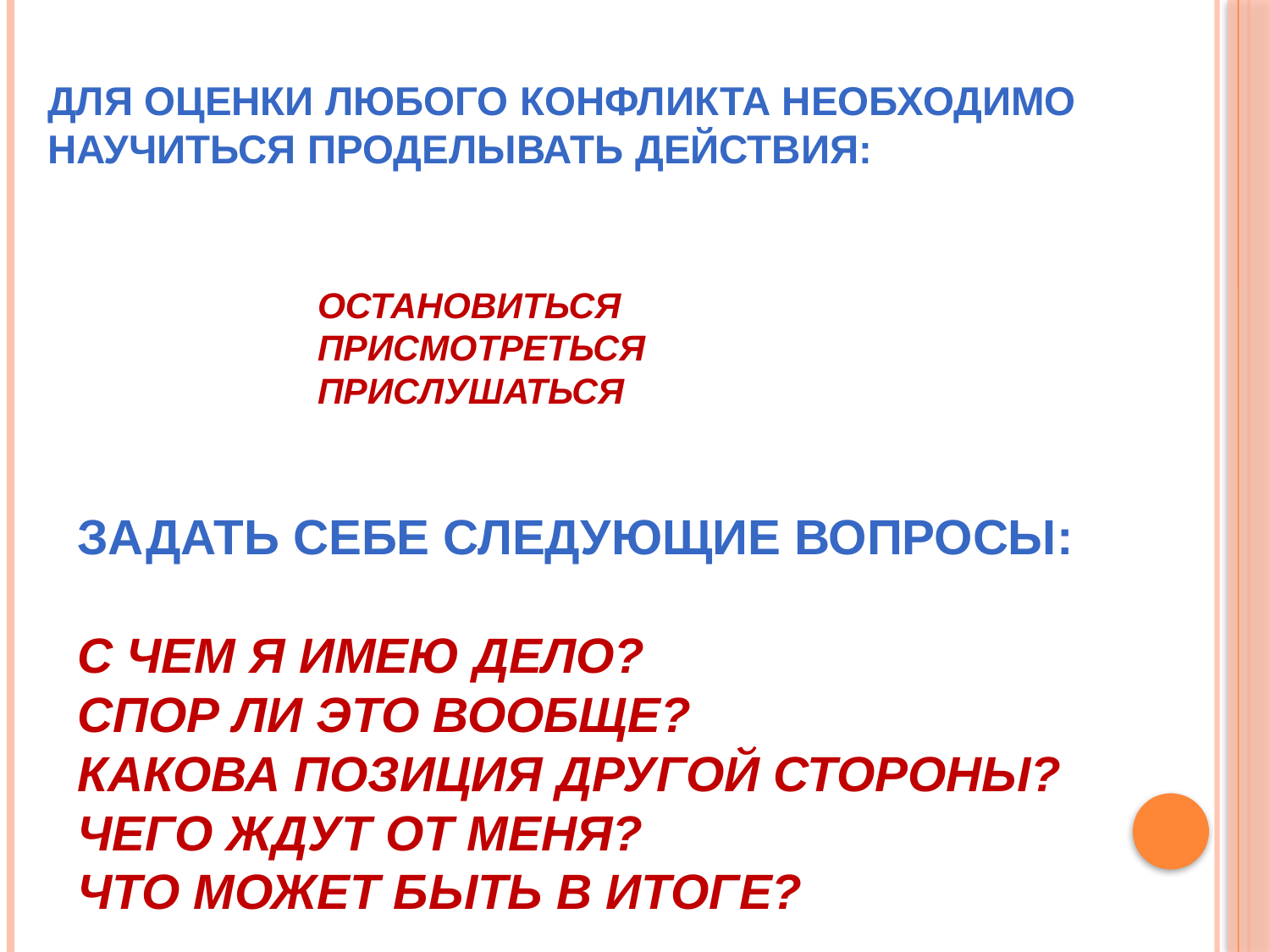

Для оценки любого конфликта необходимо научиться проделывать действия:
# остановиться присмотреться прислушаться
Задать себе следующие вопросы:
С чем я имею дело?
Спор ли это вообще?
Какова позиция другой стороны?
Чего ждут от меня?
Что может быть в итоге?